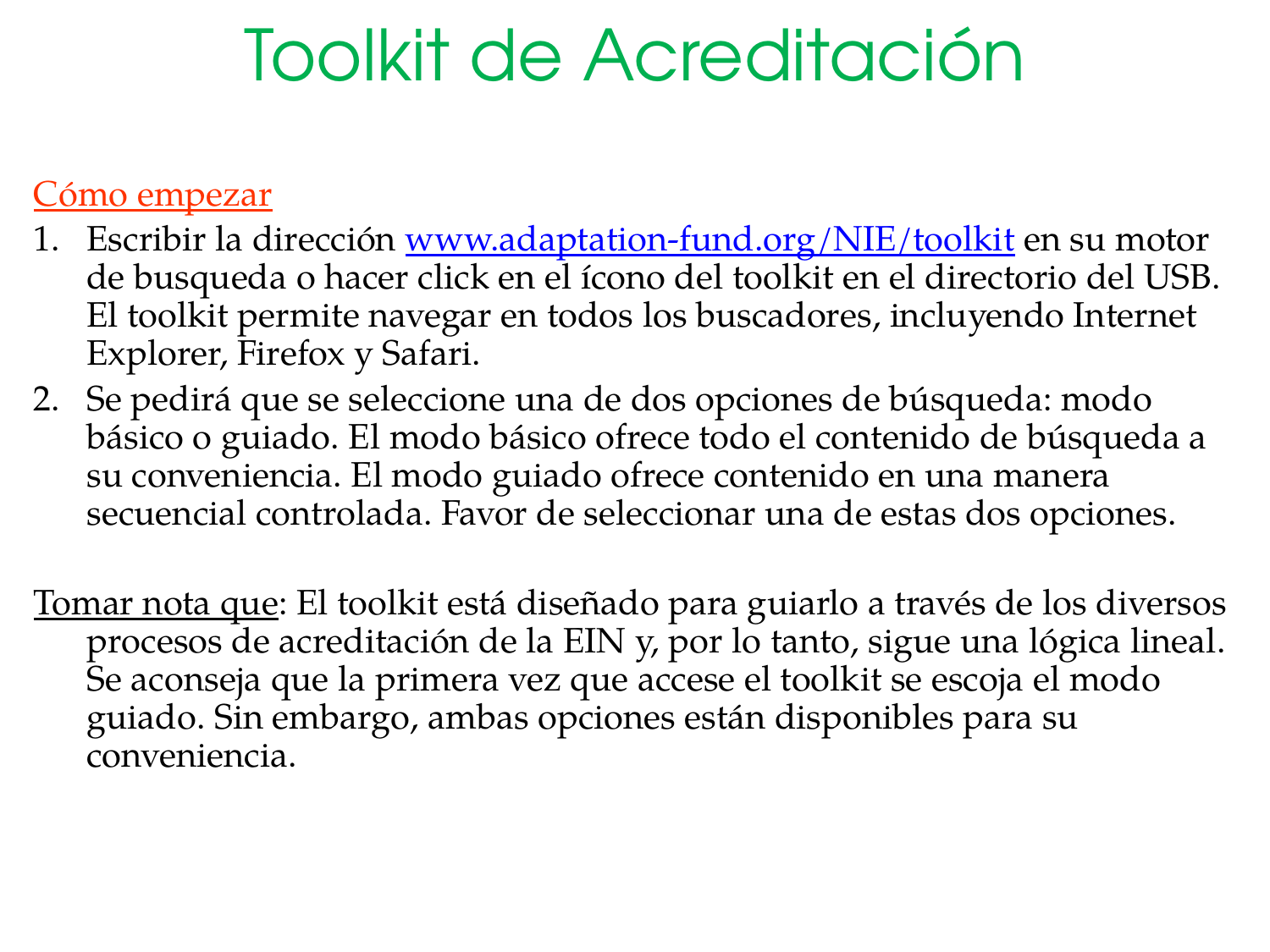

# Toolkit de Acreditación
Cómo empezar
Escribir la dirección www.adaptation-fund.org/NIE/toolkit en su motor de busqueda o hacer click en el ícono del toolkit en el directorio del USB. El toolkit permite navegar en todos los buscadores, incluyendo Internet Explorer, Firefox y Safari.
Se pedirá que se seleccione una de dos opciones de búsqueda: modo básico o guiado. El modo básico ofrece todo el contenido de búsqueda a su conveniencia. El modo guiado ofrece contenido en una manera secuencial controlada. Favor de seleccionar una de estas dos opciones.

Tomar nota que: El toolkit está diseñado para guiarlo a través de los diversos procesos de acreditación de la EIN y, por lo tanto, sigue una lógica lineal. Se aconseja que la primera vez que accese el toolkit se escoja el modo guiado. Sin embargo, ambas opciones están disponibles para su conveniencia.